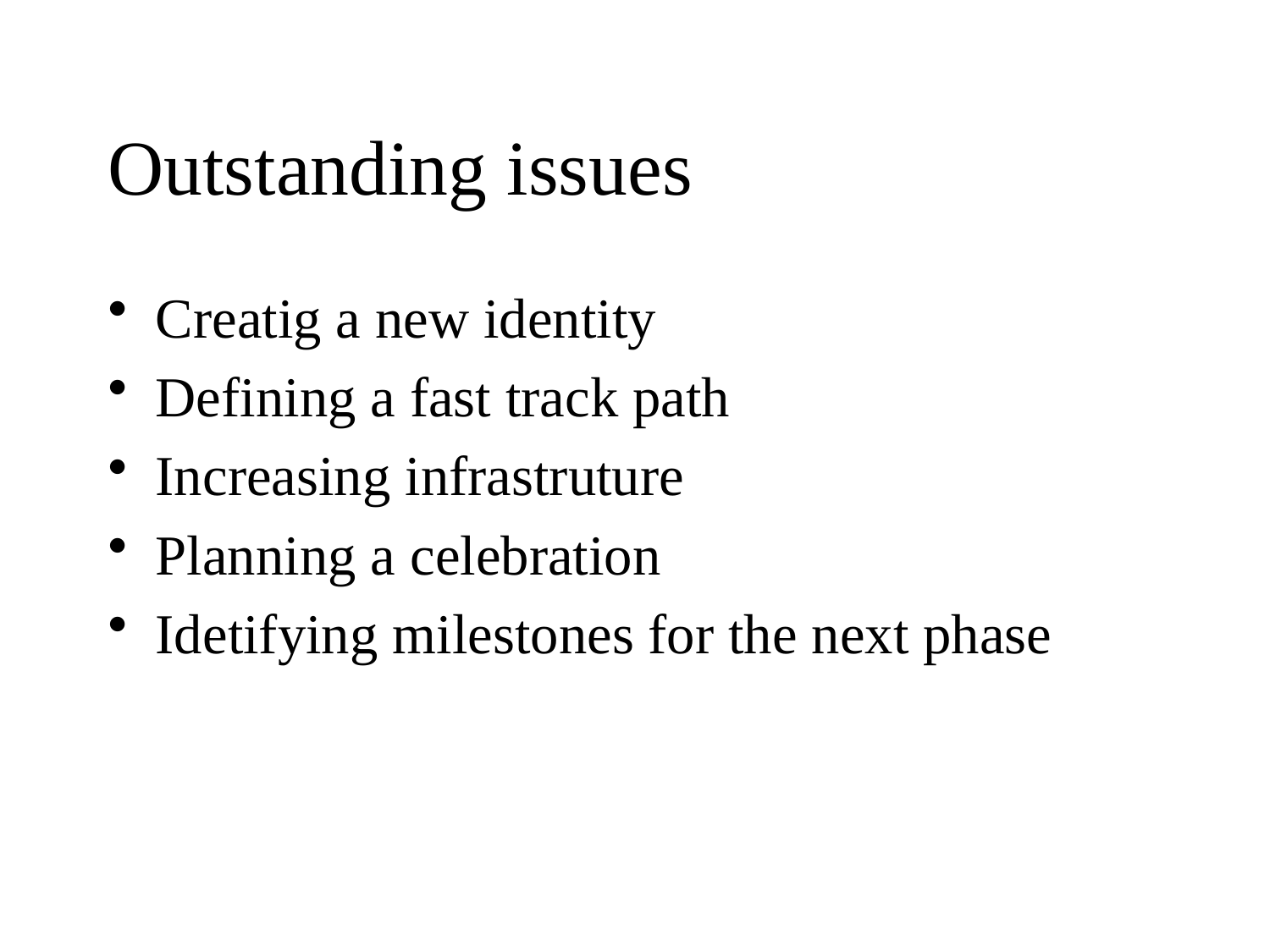

# Outstanding issues
Creatig a new identity
Defining a fast track path
Increasing infrastruture
Planning a celebration
Idetifying milestones for the next phase